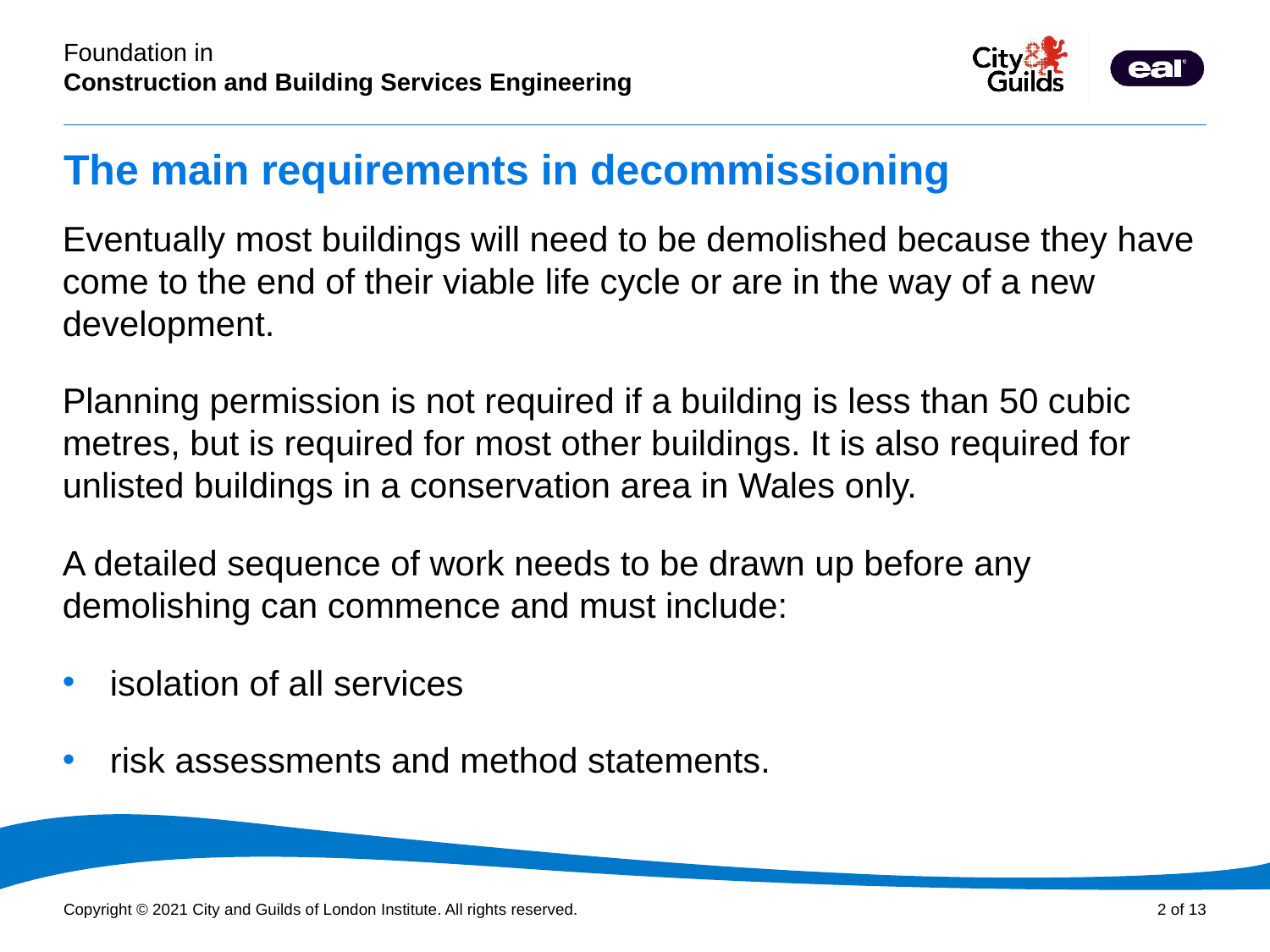

# The main requirements in decommissioning
Eventually most buildings will need to be demolished because they have come to the end of their viable life cycle or are in the way of a new development.
Planning permission is not required if a building is less than 50 cubic metres, but is required for most other buildings. It is also required for unlisted buildings in a conservation area in Wales only.
A detailed sequence of work needs to be drawn up before any demolishing can commence and must include:
isolation of all services
risk assessments and method statements.